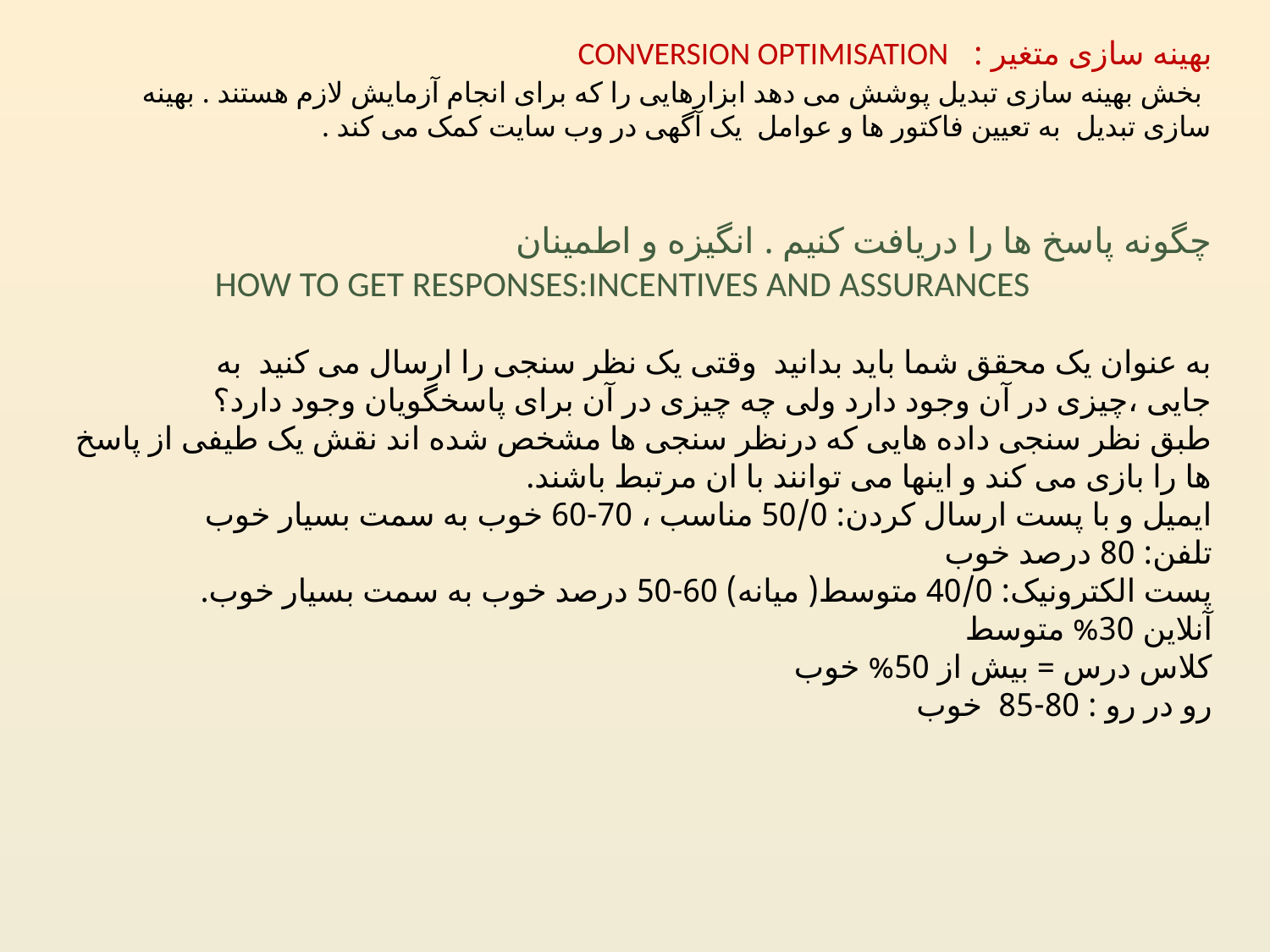

# بهینه سازی متغیر :   conversion optimisation بخش بهینه سازی تبدیل پوشش می دهد ابزارهایی را که برای انجام آزمایش لازم هستند . بهینه سازی تبدیل  به تعیین فاکتور ها و عوامل  یک آگهی در وب سایت کمک می کند . چگونه پاسخ ها را دریافت کنیم . انگیزه و اطمینان how to get responses:incentives and assurances به عنوان یک محقق شما باید بدانید  وقتی یک نظر سنجی را ارسال می کنید  به جایی ،چیزی در آن وجود دارد ولی چه چیزی در آن برای پاسخگویان وجود دارد؟ طبق نظر سنجی داده هایی که درنظر سنجی ها مشخص شده اند نقش یک طیفی از پاسخ ها را بازی می کند و اینها می توانند با ان مرتبط باشند. ایمیل و با پست ارسال کردن: 50/0 مناسب ، 70-60 خوب به سمت بسیار خوب تلفن: 80 درصد خوب پست الکترونیک: 40/0 متوسط( میانه) 60-50 درصد خوب به سمت بسیار خوب. آنلاین 30% متوسط کلاس درس = بیش از 50% خوب رو در رو : 80-85  خوب